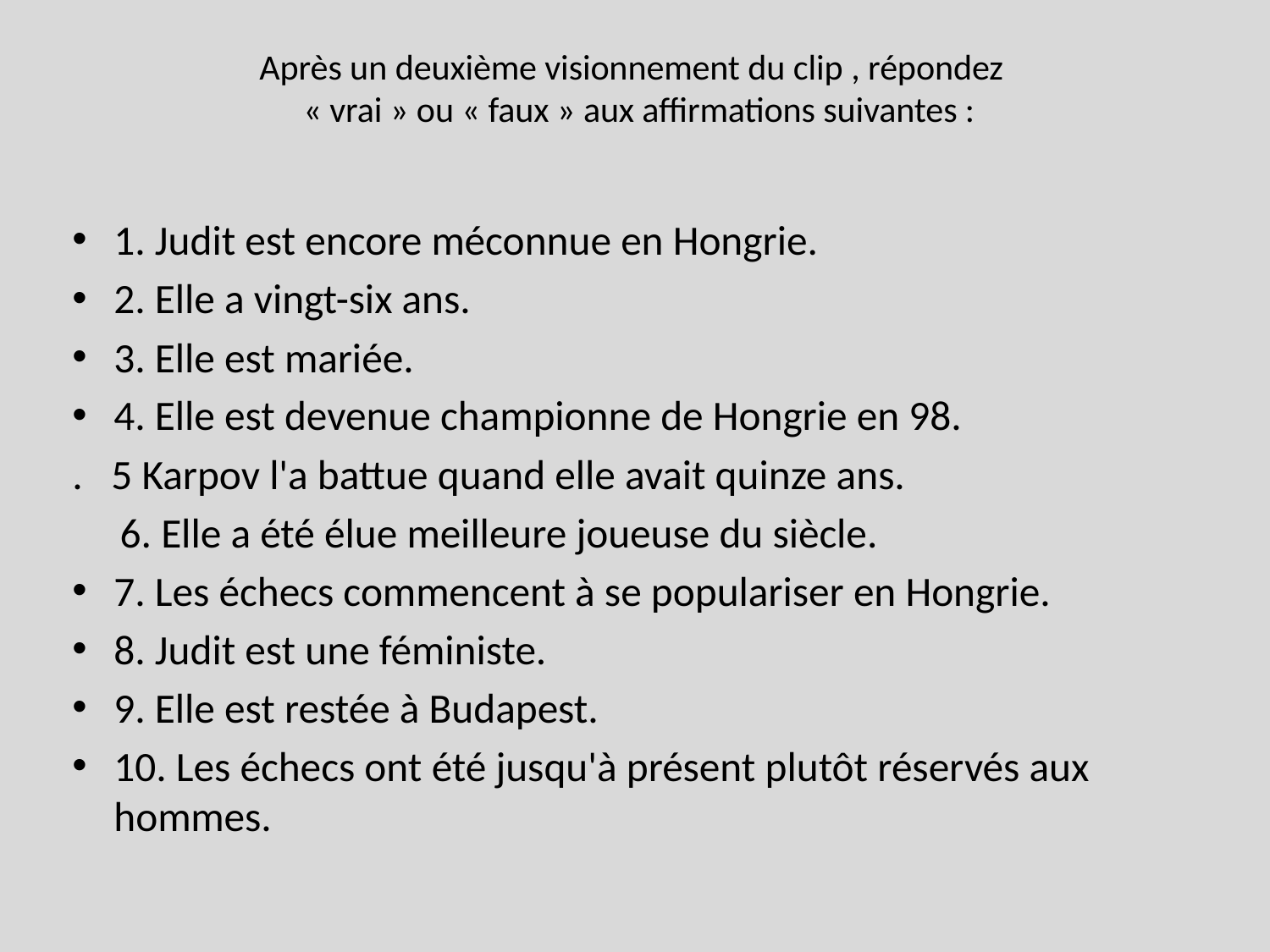

# Après un deuxième visionnement du clip , répondez « vrai » ou « faux » aux affirmations suivantes :

1. Judit est encore méconnue en Hongrie.
2. Elle a vingt-six ans.
3. Elle est mariée.
4. Elle est devenue championne de Hongrie en 98.
.   5 Karpov l'a battue quand elle avait quinze ans.
     6. Elle a été élue meilleure joueuse du siècle.
7. Les échecs commencent à se populariser en Hongrie.
8. Judit est une féministe.
9. Elle est restée à Budapest.
10. Les échecs ont été jusqu'à présent plutôt réservés aux hommes.